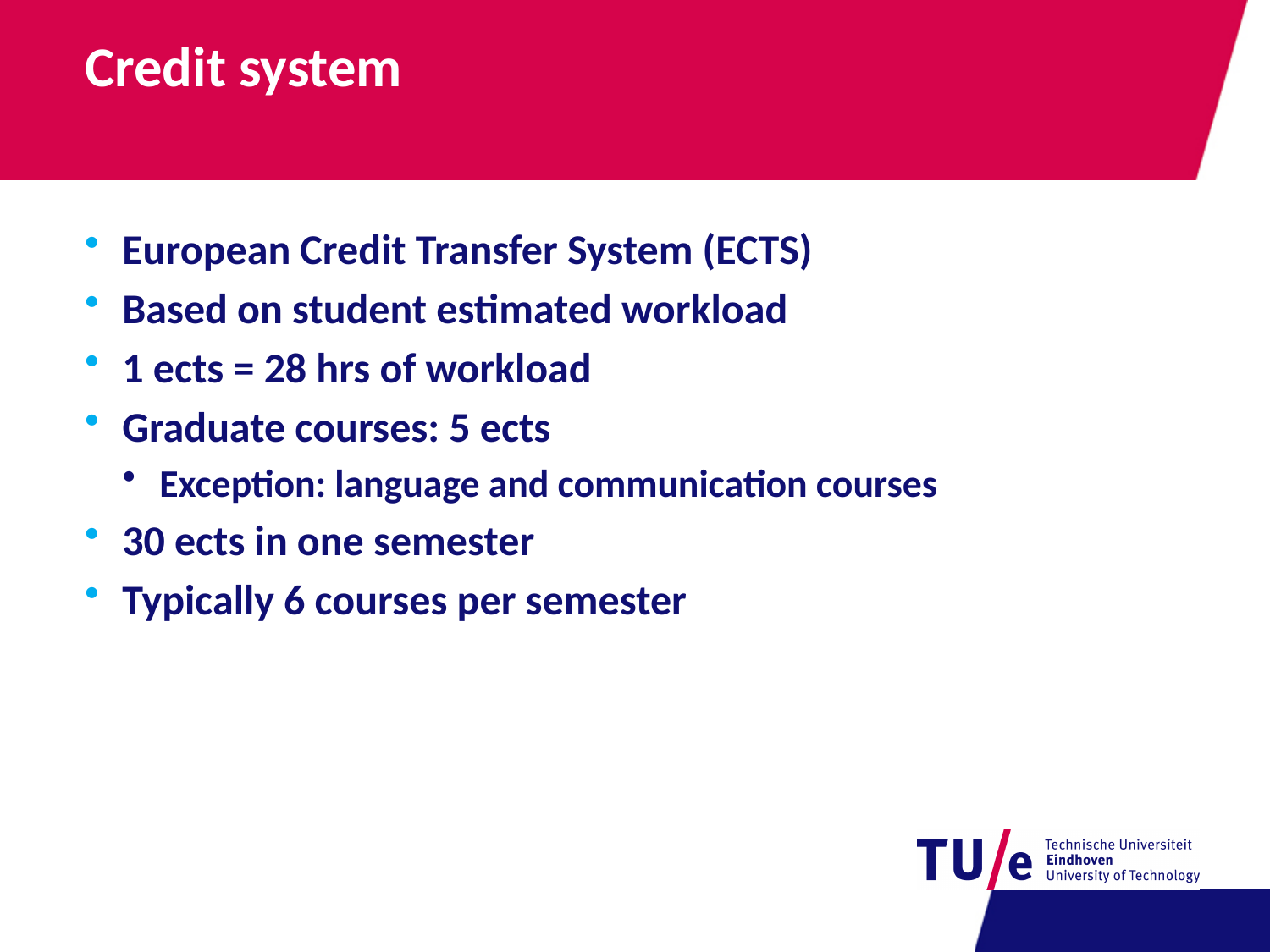

# Credit system
European Credit Transfer System (ECTS)
Based on student estimated workload
1 ects = 28 hrs of workload
Graduate courses: 5 ects
Exception: language and communication courses
30 ects in one semester
Typically 6 courses per semester